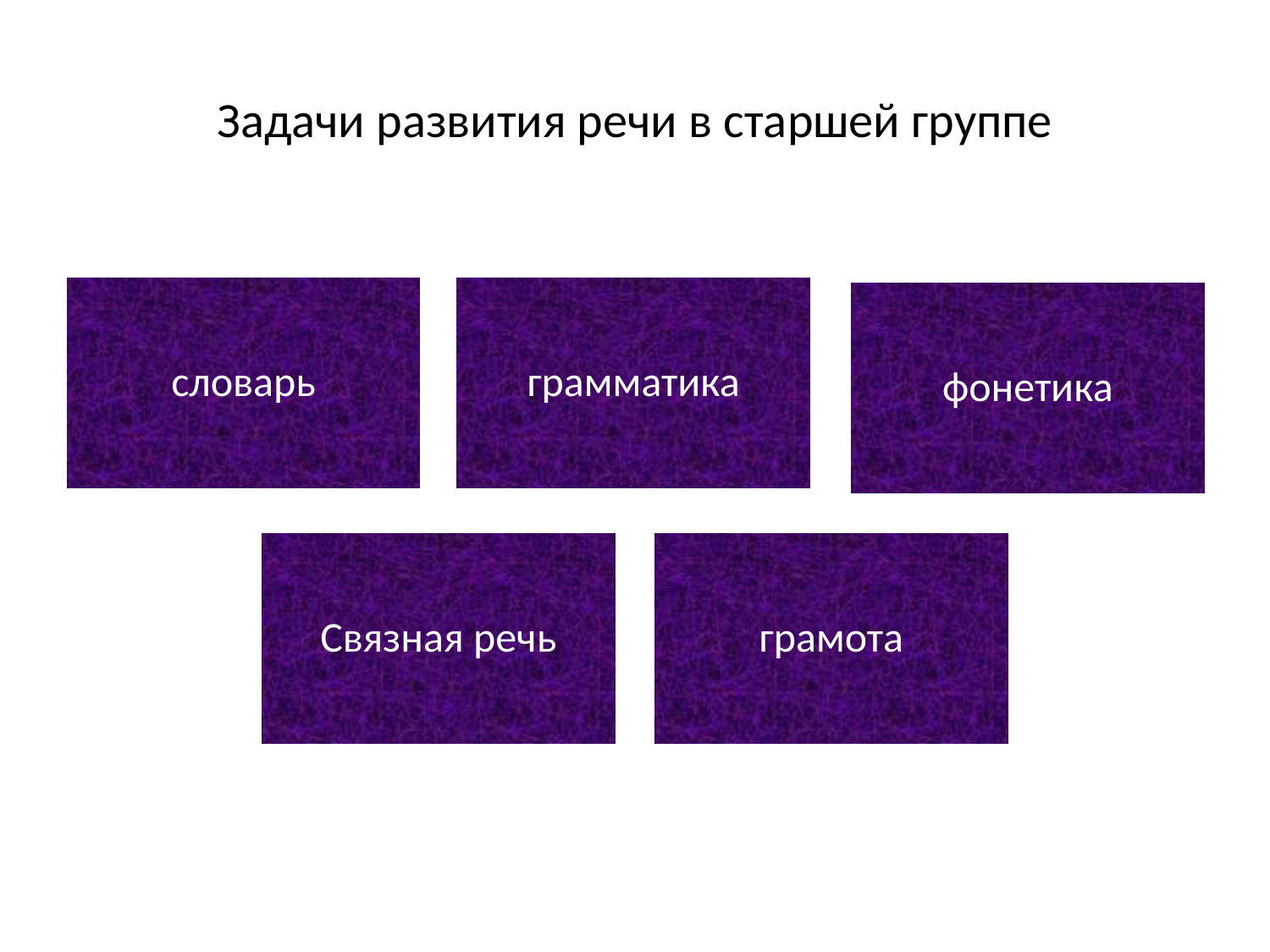

# Задачи развития речи в старшей группе
словарь
грамматика
фонетика
Связная речь
грамота